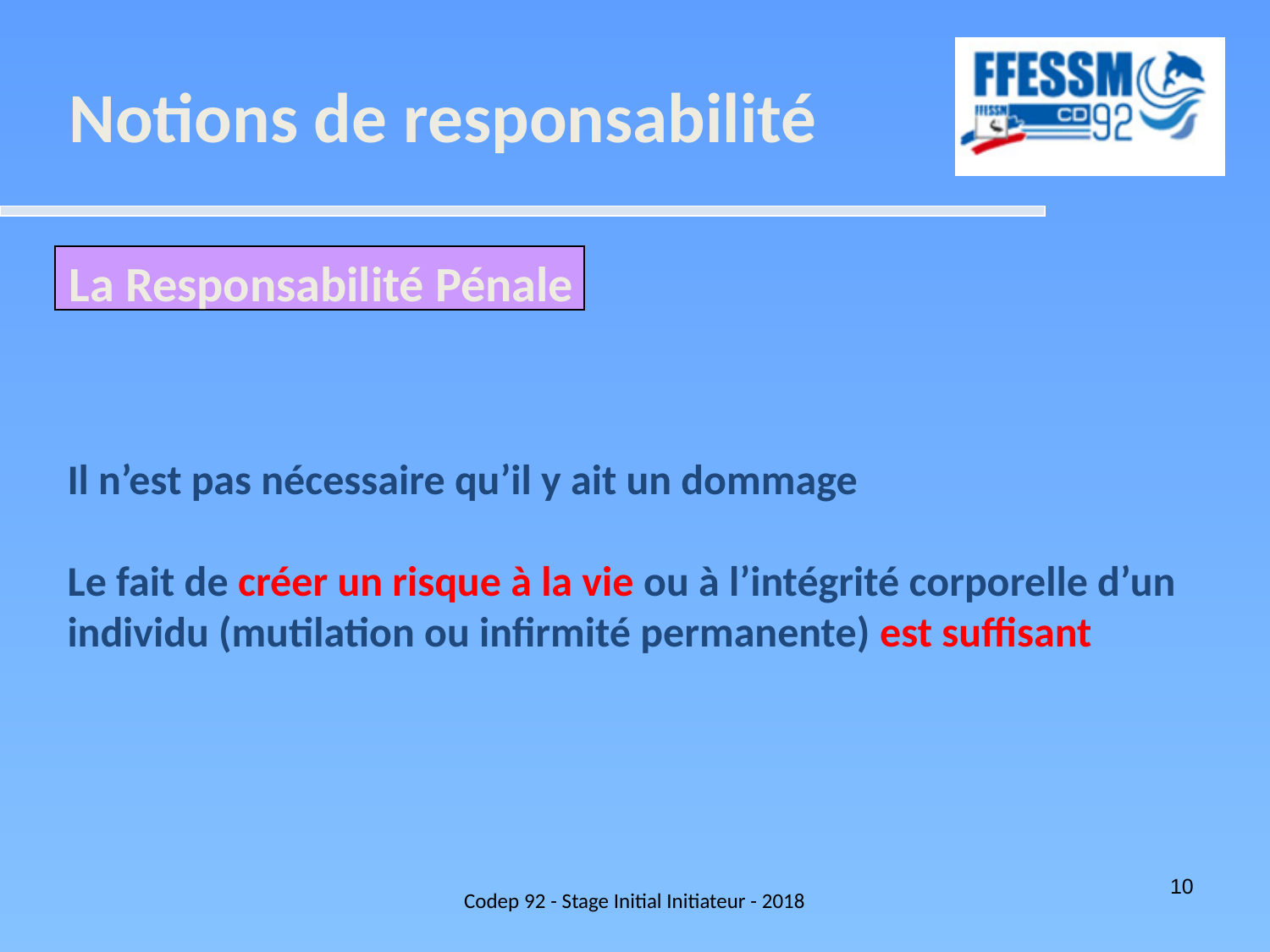

Notions de responsabilité

La Responsabilité Pénale
Il n’est pas nécessaire qu’il y ait un dommage

Le fait de créer un risque à la vie ou à l’intégrité corporelle d’un individu (mutilation ou infirmité permanente) est suffisant

Codep 92 - Stage Initial Initiateur - 2018
10